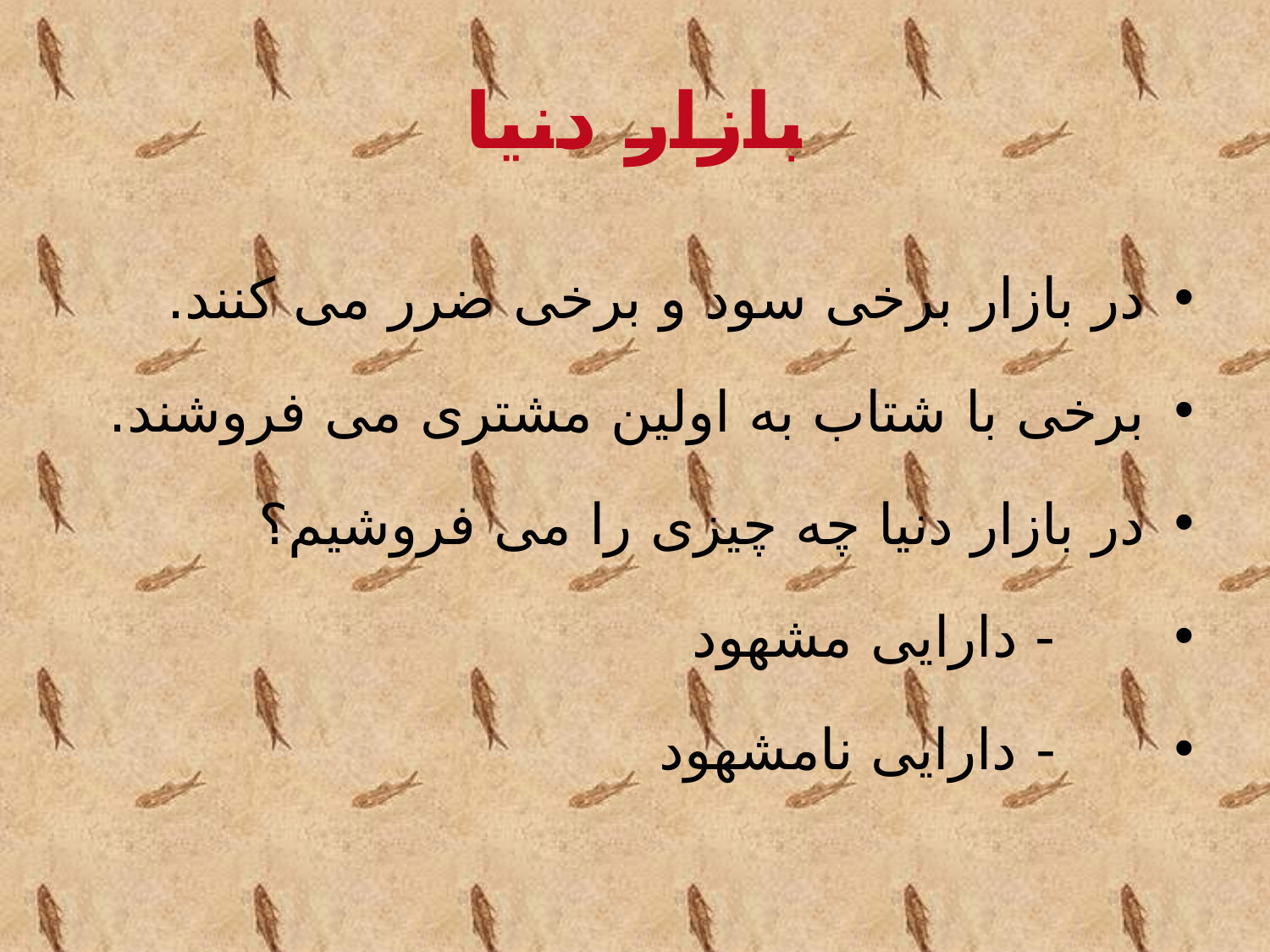

# بازار دنیا
در بازار برخی سود و برخی ضرر می کنند.
برخی با شتاب به اولین مشتری می فروشند.
در بازار دنیا چه چیزی را می فروشیم؟
     - دارایی مشهود
     - دارایی نامشهود